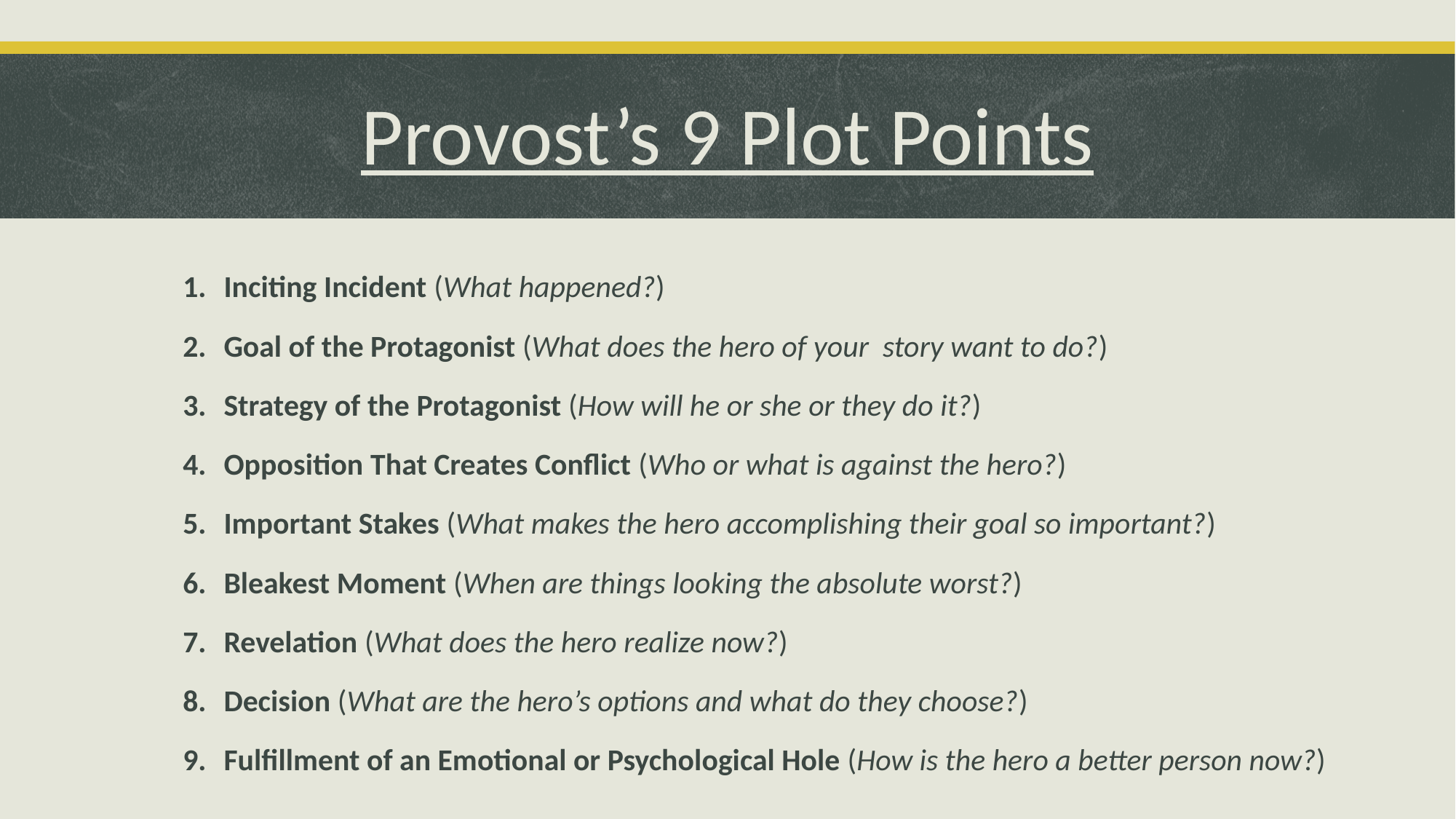

# Provost’s 9 Plot Points
Inciting Incident (What happened?)
Goal of the Protagonist (What does the hero of your  story want to do?)
Strategy of the Protagonist (How will he or she or they do it?)
Opposition That Creates Conflict (Who or what is against the hero?)
Important Stakes (What makes the hero accomplishing their goal so important?)
Bleakest Moment (When are things looking the absolute worst?)
Revelation (What does the hero realize now?)
Decision (What are the hero’s options and what do they choose?)
Fulfillment of an Emotional or Psychological Hole (How is the hero a better person now?)